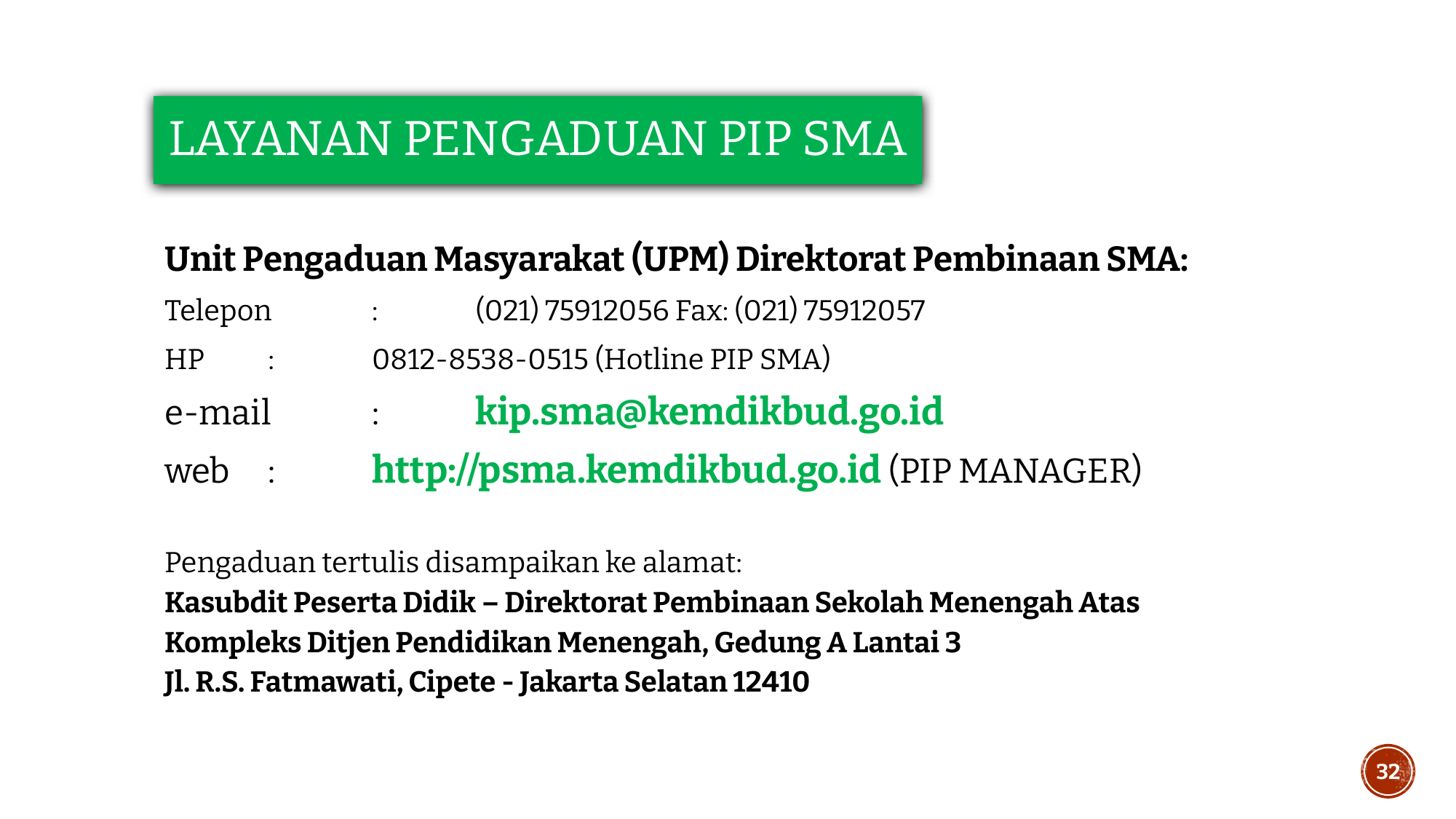

# Layanan pengaduan PIP SMA

Unit Pengaduan Masyarakat (UPM) Direktorat Pembinaan SMA:
Telepon	:	(021) 75912056 Fax: (021) 75912057
HP	: 	0812-8538-0515 (Hotline PIP SMA)
e-mail	: 	kip.sma@kemdikbud.go.id
web	:	http://psma.kemdikbud.go.id (PIP MANAGER)

Pengaduan tertulis disampaikan ke alamat:
Kasubdit Peserta Didik – Direktorat Pembinaan Sekolah Menengah Atas
Kompleks Ditjen Pendidikan Menengah, Gedung A Lantai 3
Jl. R.S. Fatmawati, Cipete - Jakarta Selatan 12410

32